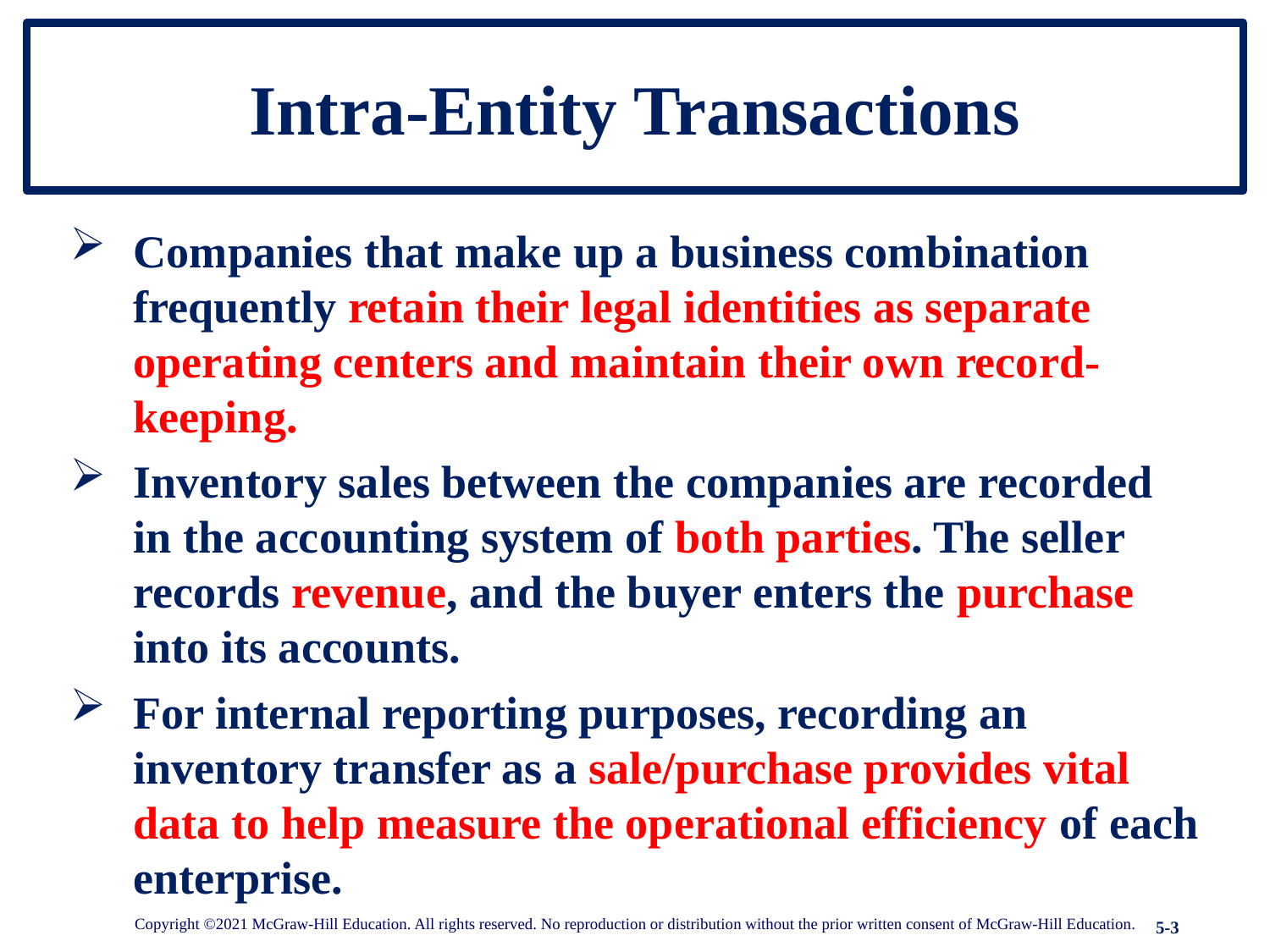

# Intra-Entity Transactions
Companies that make up a business combination frequently retain their legal identities as separate operating centers and maintain their own record-keeping.
Inventory sales between the companies are recorded in the accounting system of both parties. The seller records revenue, and the buyer enters the purchase into its accounts.
For internal reporting purposes, recording an inventory transfer as a sale/purchase provides vital data to help measure the operational efficiency of each enterprise.
Copyright ©2021 McGraw-Hill Education. All rights reserved. No reproduction or distribution without the prior written consent of McGraw-Hill Education.
5-3